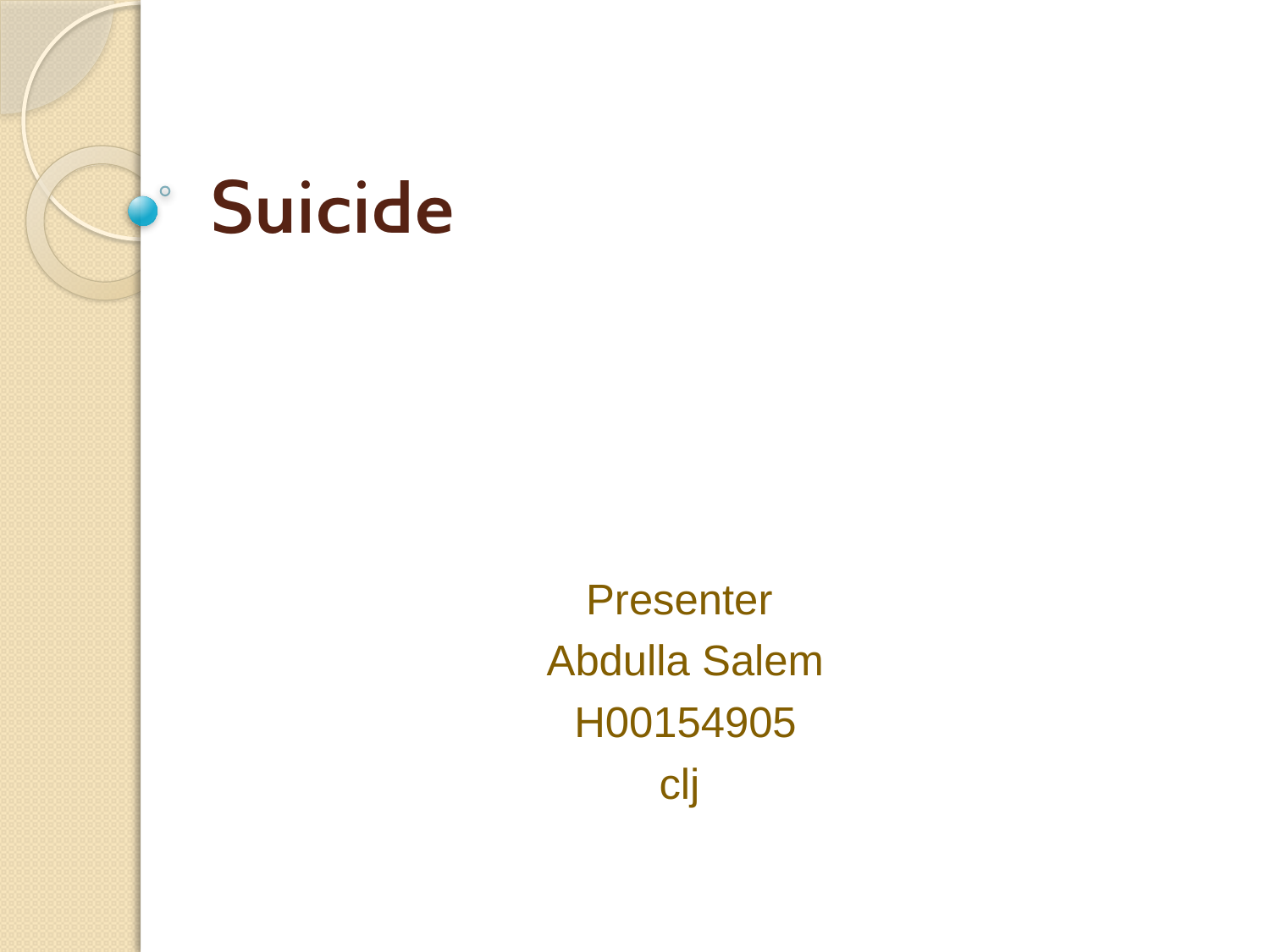

# Suicide
Presenter
Abdulla Salem
H00154905
clj